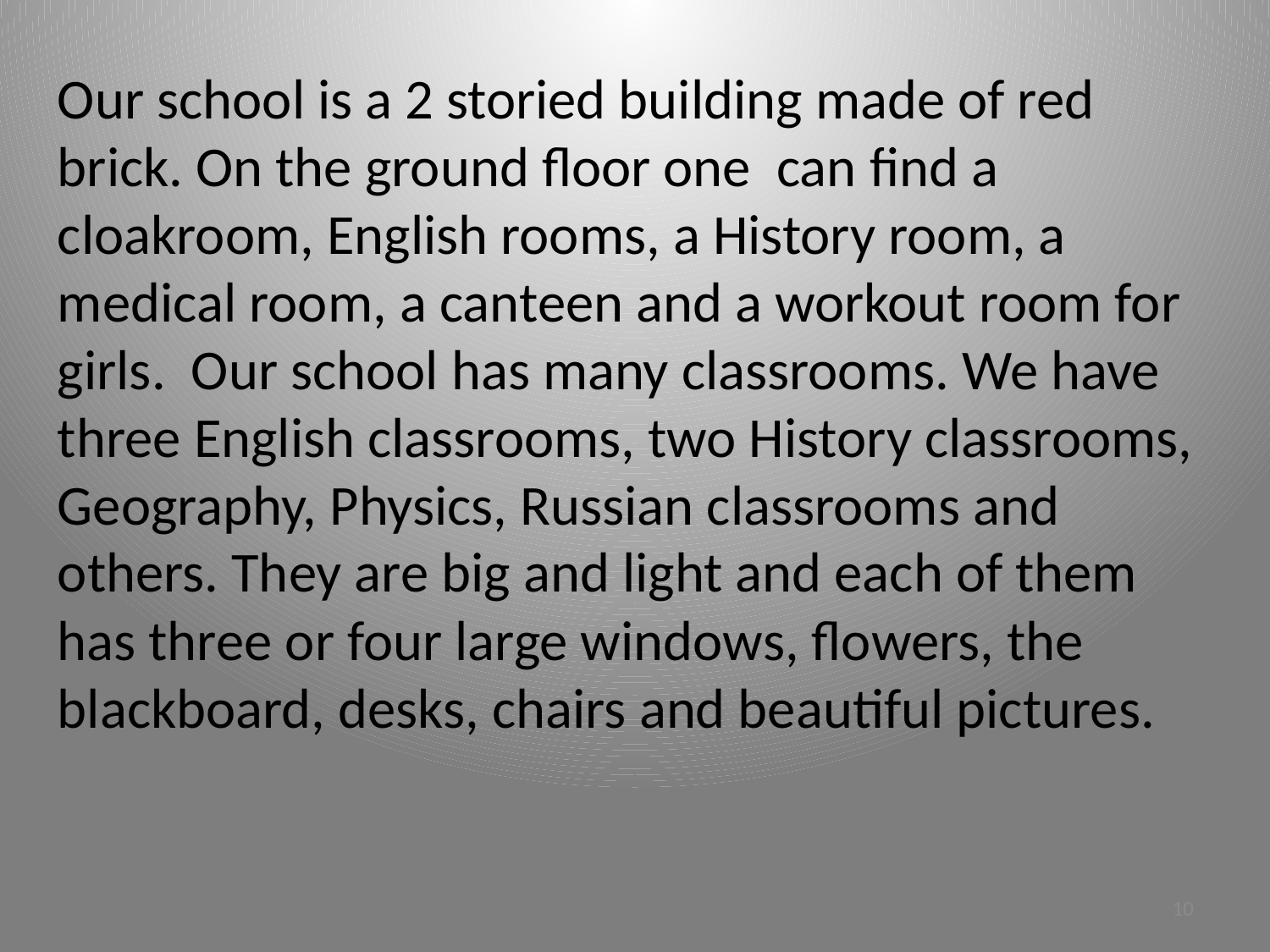

Our school is a 2 storied building made of red brick. On the ground floor one  can find a cloakroom, English rooms, a History room, a medical room, a canteen and a workout room for girls.  Our school has many classrooms. We have three English classrooms, two History classrooms, Geography, Physics, Russian classrooms and others. They are big and light and each of them has three or four large windows, flowers, the blackboard, desks, chairs and beautiful pictures.

10